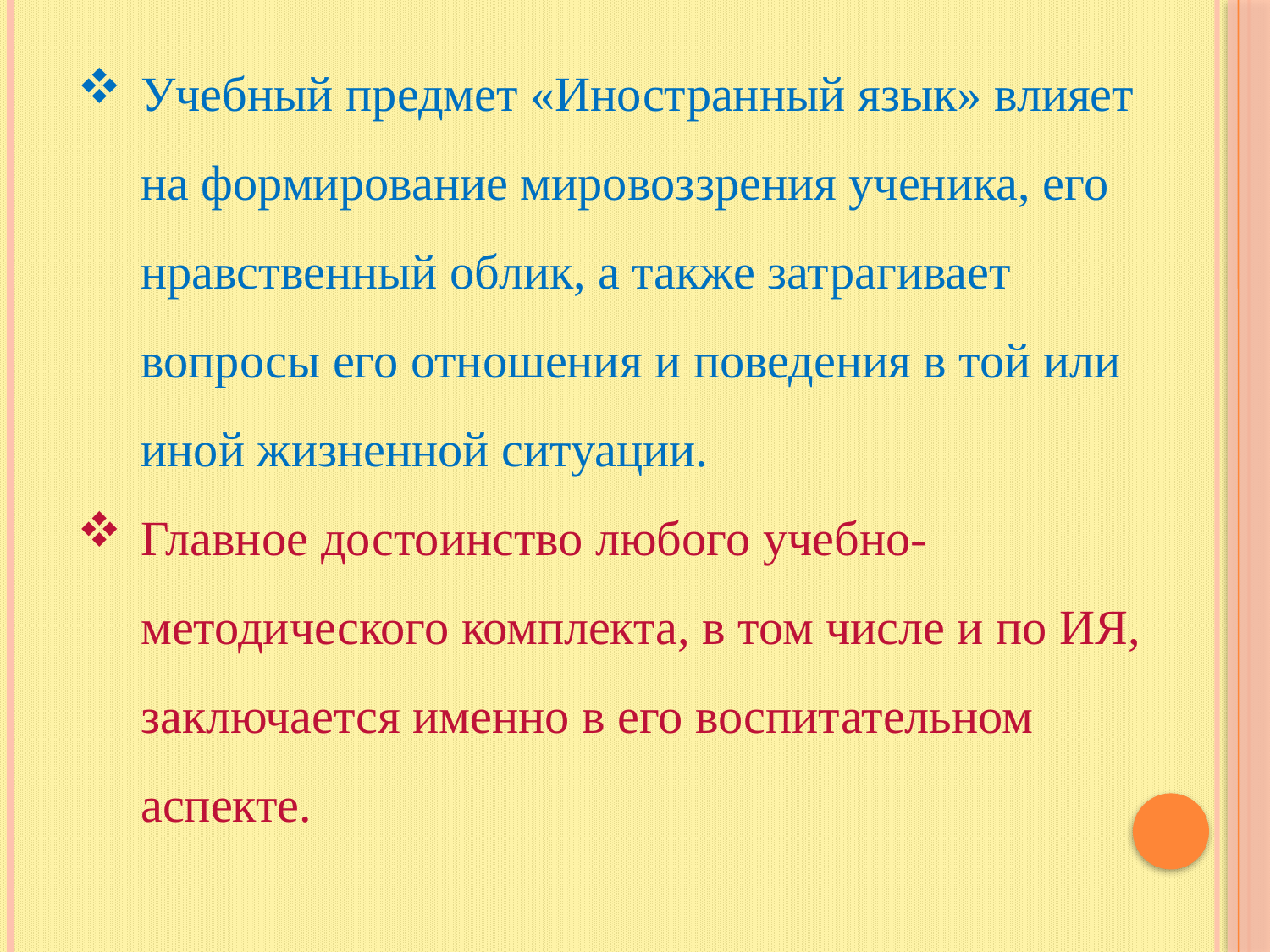

Учебный предмет «Иностранный язык» влияет на формирование мировоззрения ученика, его нравственный облик, а также затрагивает вопросы его отношения и поведения в той или иной жизненной ситуации.
Главное достоинство любого учебно-методического комплекта, в том числе и по ИЯ, заключается именно в его воспитательном аспекте.